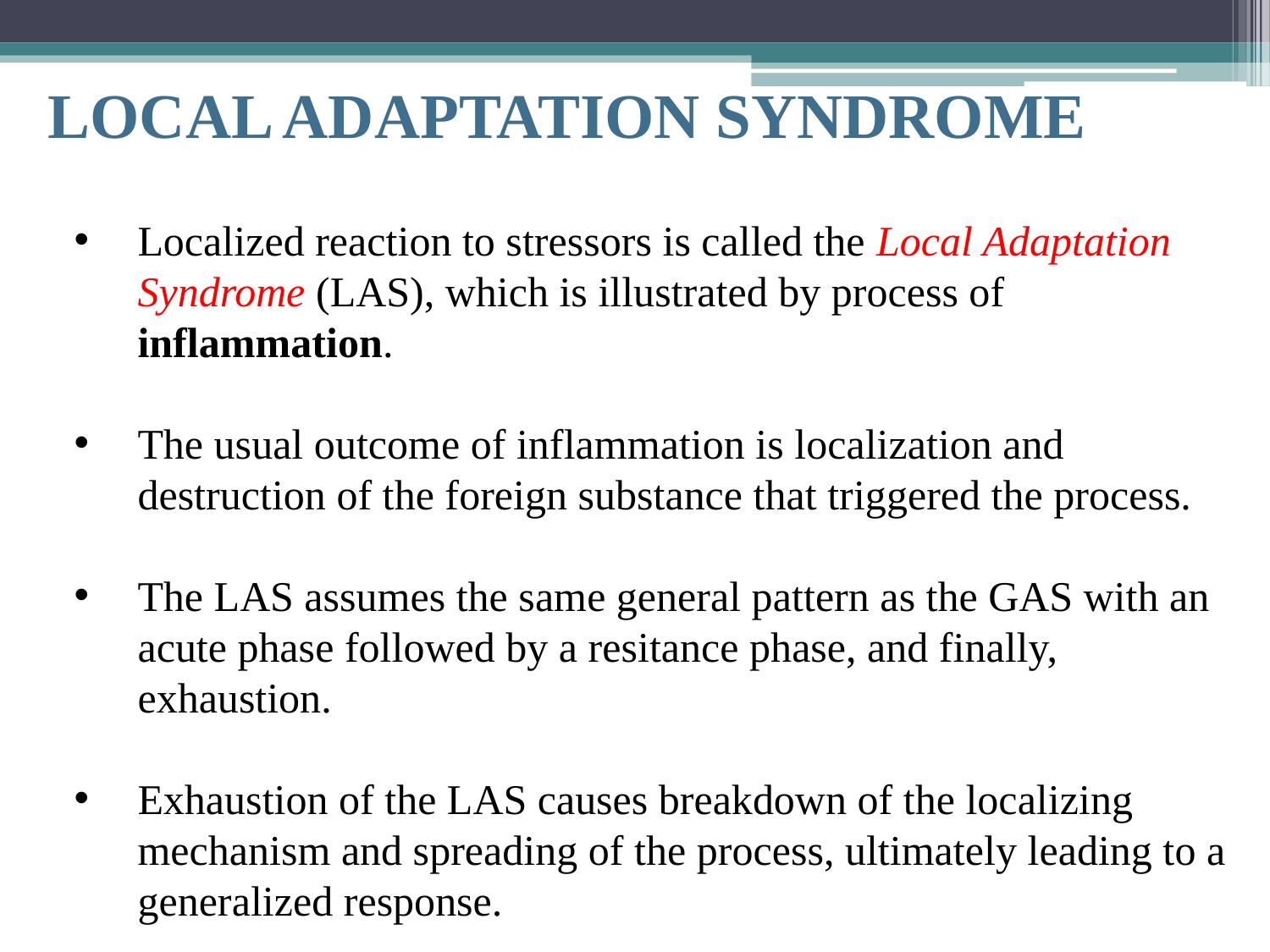

# LOCAL ADAPTATION SYNDROME
Localized reaction to stressors is called the Local Adaptation Syndrome (LAS), which is illustrated by process of inflammation.

The usual outcome of inflammation is localization and destruction of the foreign substance that triggered the process.

The LAS assumes the same general pattern as the GAS with an acute phase followed by a resitance phase, and finally, exhaustion.

Exhaustion of the LAS causes breakdown of the localizing mechanism and spreading of the process, ultimately leading to a generalized response.